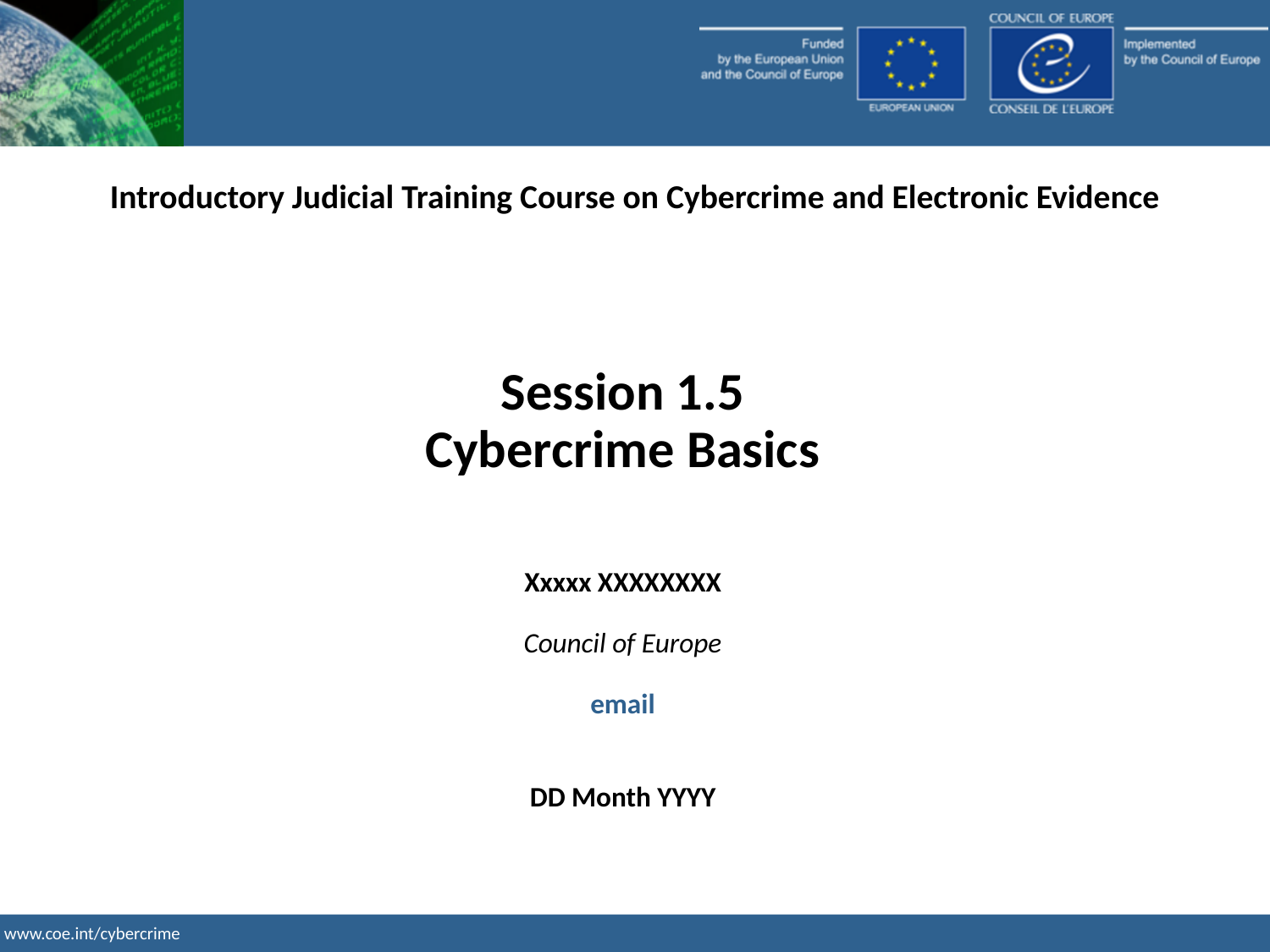

Introductory Judicial Training Course on Cybercrime and Electronic Evidence

Session 1.5
Cybercrime Basics

Xxxxx XXXXXXXX

Council of Europe

email

DD Month YYYY